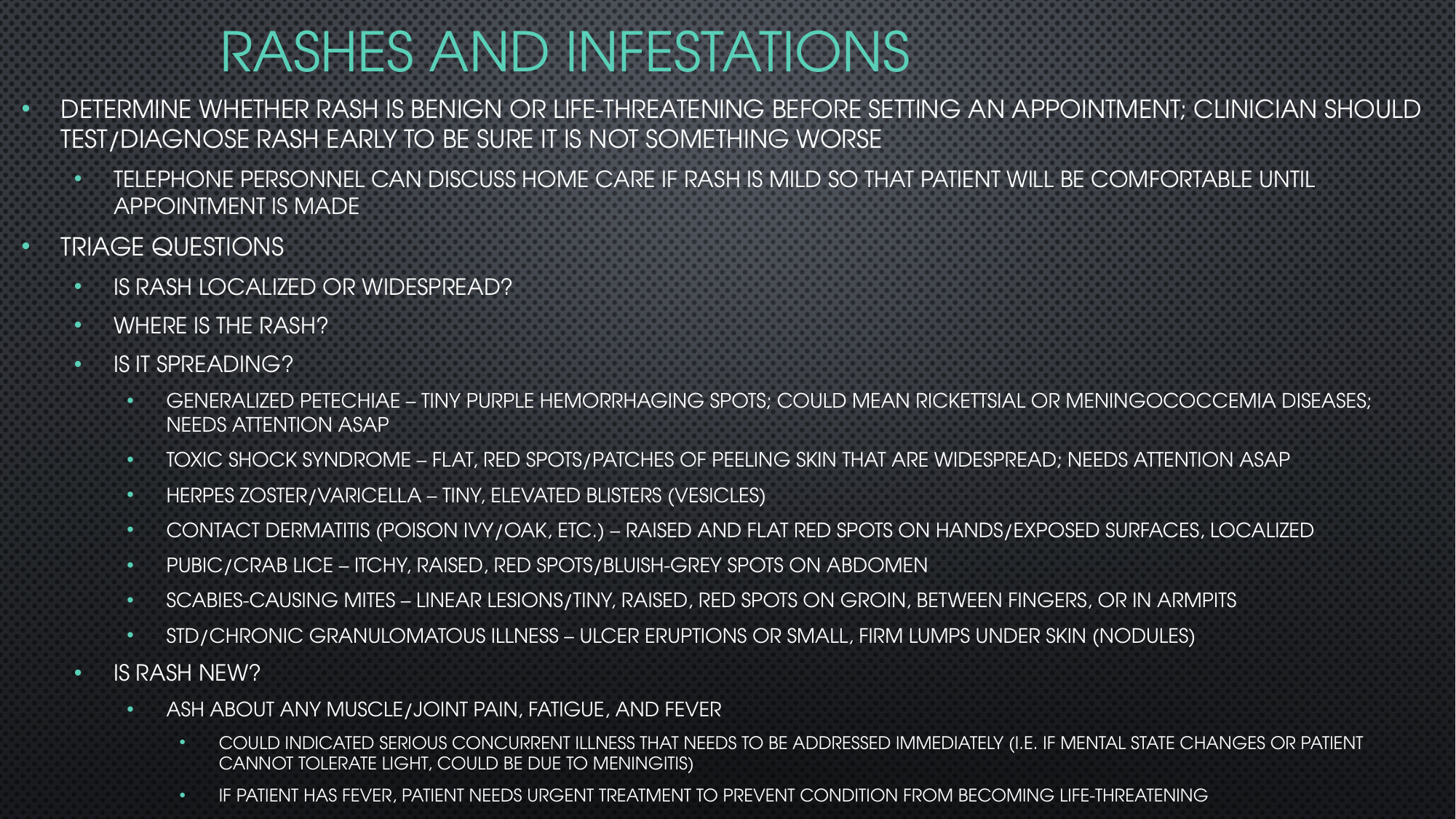

# Rashes and infestations
Determine whether rash is benign or life-threatening before setting an appointment; clinician should test/diagnose rash early to be sure it is not something worse
Telephone personnel can discuss home care if rash is mild so that patient will be comfortable until appointment is made
Triage questions
Is rash localized or widespread?
Where is the rash?
Is it spreading?
Generalized petechiae – tiny purple hemorrhaging spots; could mean rickettsial or meningococcemia diseases; needs attention ASAP
Toxic shock syndrome – flat, red spots/patches of peeling skin that are widespread; needs attention ASAP
Herpes zoster/varicella – tiny, elevated blisters (vesicles)
Contact dermatitis (poison ivy/oak, etc.) – raised and flat red spots on hands/exposed surfaces, localized
Pubic/crab lice – itchy, raised, red spots/bluish-grey spots on abdomen
Scabies-causing mites – linear lesions/tiny, raised, red spots on groin, between fingers, or in armpits
STD/chronic granulomatous illness – ulcer eruptions or small, firm lumps under skin (nodules)
Is rash new?
Ash about any muscle/joint pain, fatigue, and fever
Could indicated serious concurrent illness that needs to be addressed immediately (i.e. if mental state changes or patient cannot tolerate light, could be due to meningitis)
If patient has fever, patient needs urgent treatment to prevent condition from becoming life-threatening